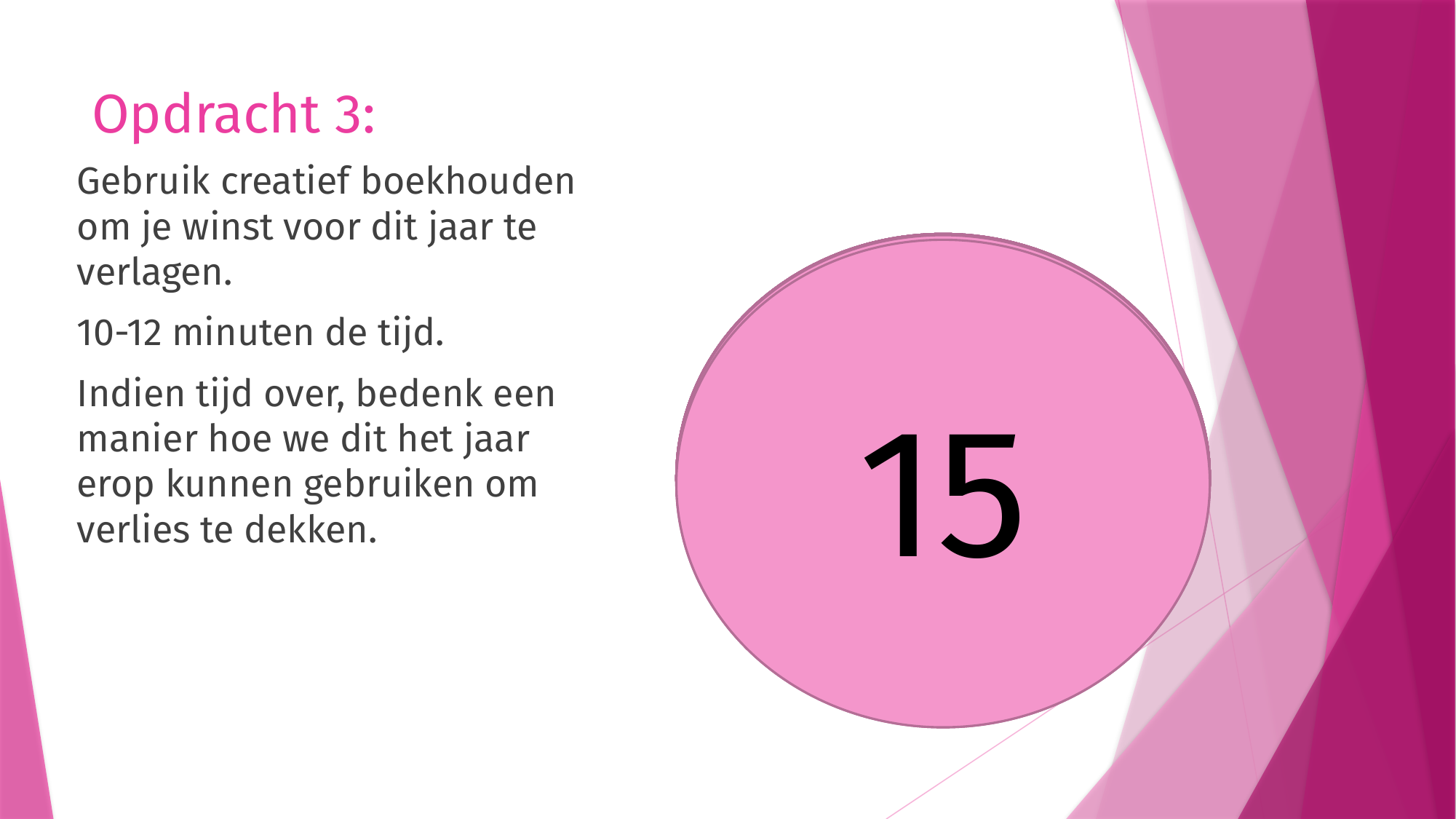

# Opdracht 3:
Gebruik creatief boekhouden om je winst voor dit jaar te verlagen.
10-12 minuten de tijd.
Indien tijd over, bedenk een manier hoe we dit het jaar erop kunnen gebruiken om verlies te dekken.
10
9
8
5
6
7
4
3
1
2
14
13
11
15
12